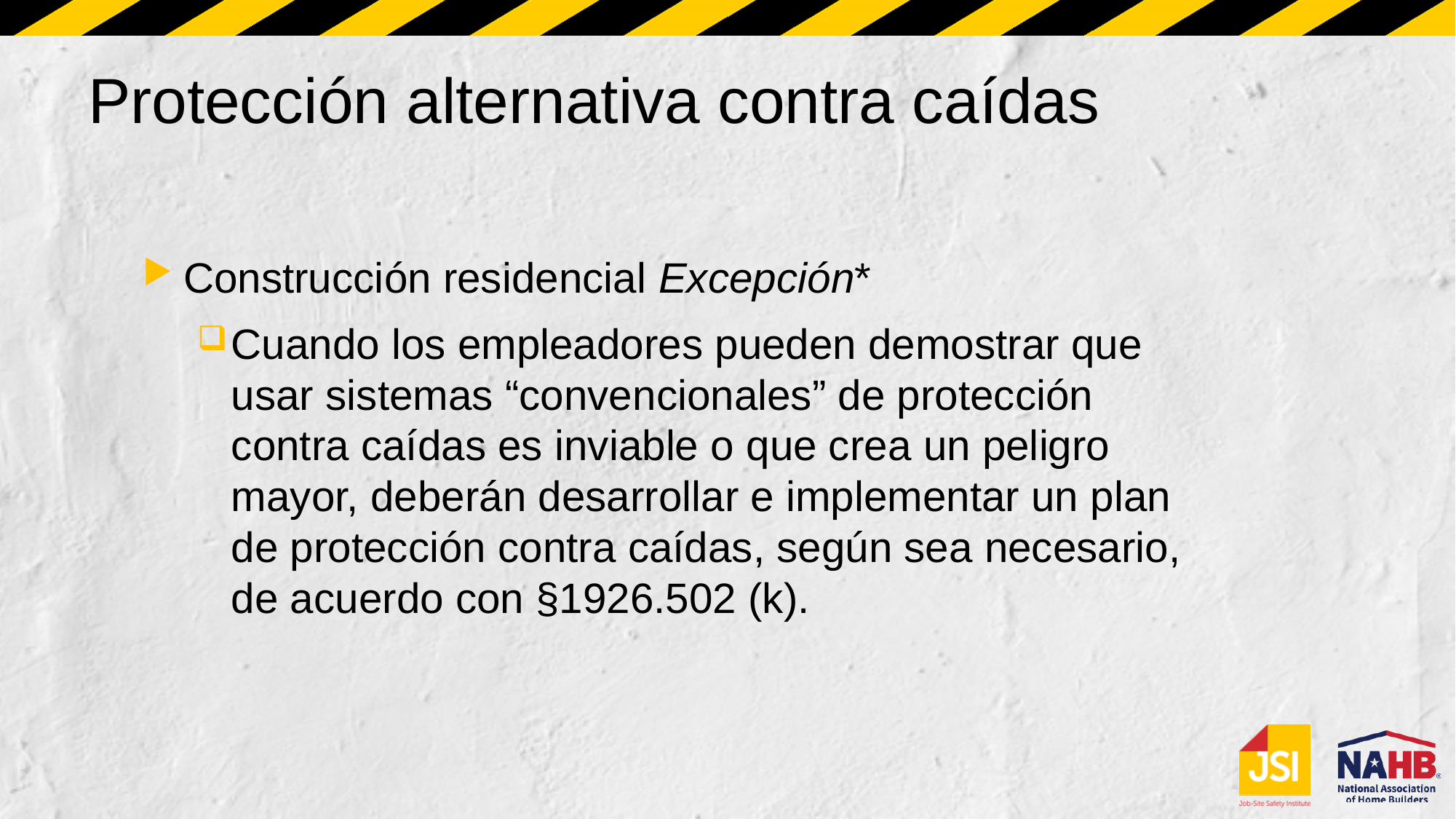

# Protección alternativa contra caídas
Construcción residencial Excepción*
Cuando los empleadores pueden demostrar que usar sistemas “convencionales” de protección contra caídas es inviable o que crea un peligro mayor, deberán desarrollar e implementar un plan de protección contra caídas, según sea necesario, de acuerdo con §1926.502 (k).